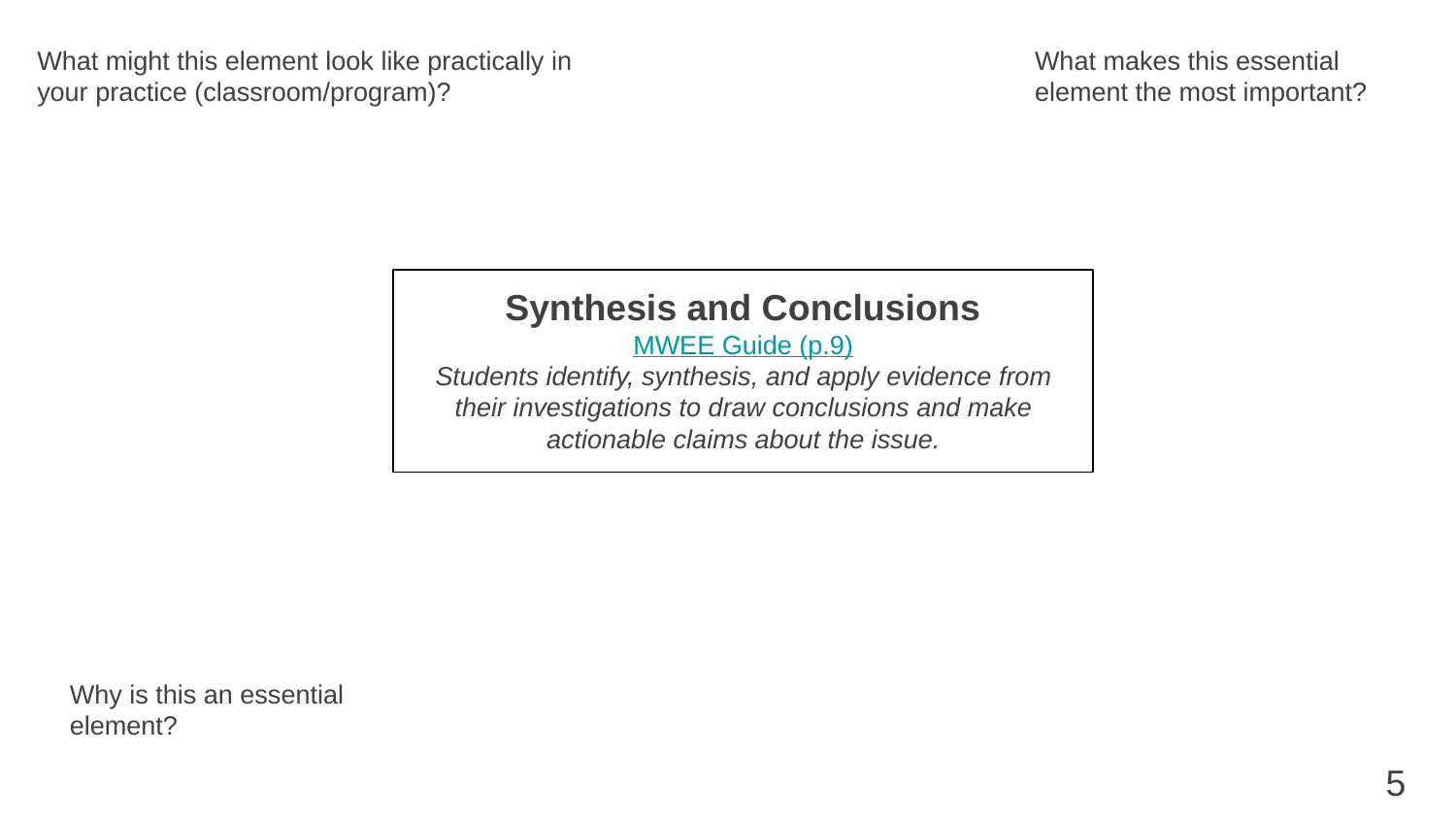

What might this element look like practically in your practice (classroom/program)?
What makes this essential element the most important?
Synthesis and Conclusions
MWEE Guide (p.9)
Students identify, synthesis, and apply evidence from their investigations to draw conclusions and make actionable claims about the issue.

Why is this an essential element?
5